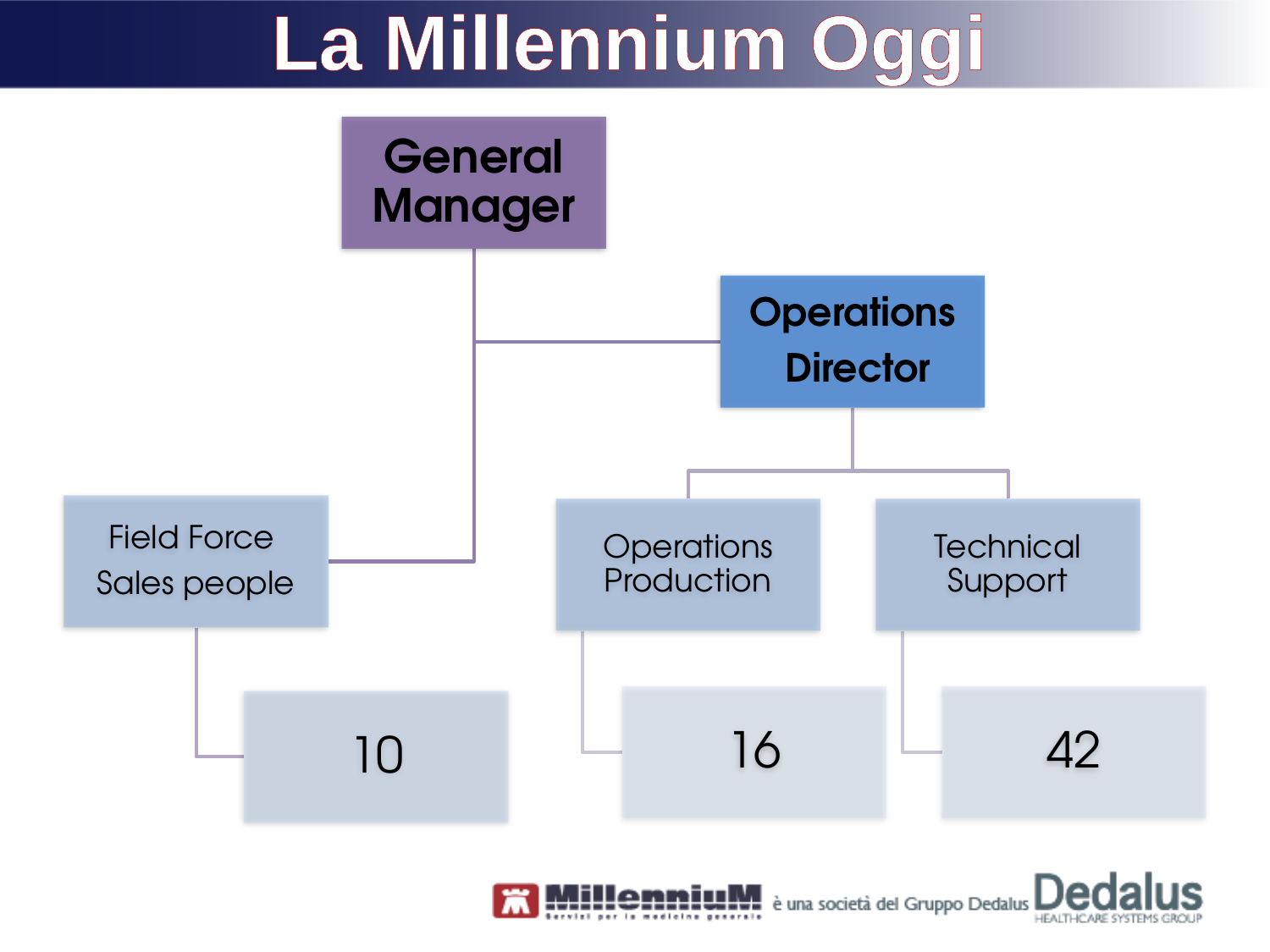

La Millennium Oggi
General Manager
Field Force
Sales people
10
Operations
 Director
Operations Production
16
Technical Support
42